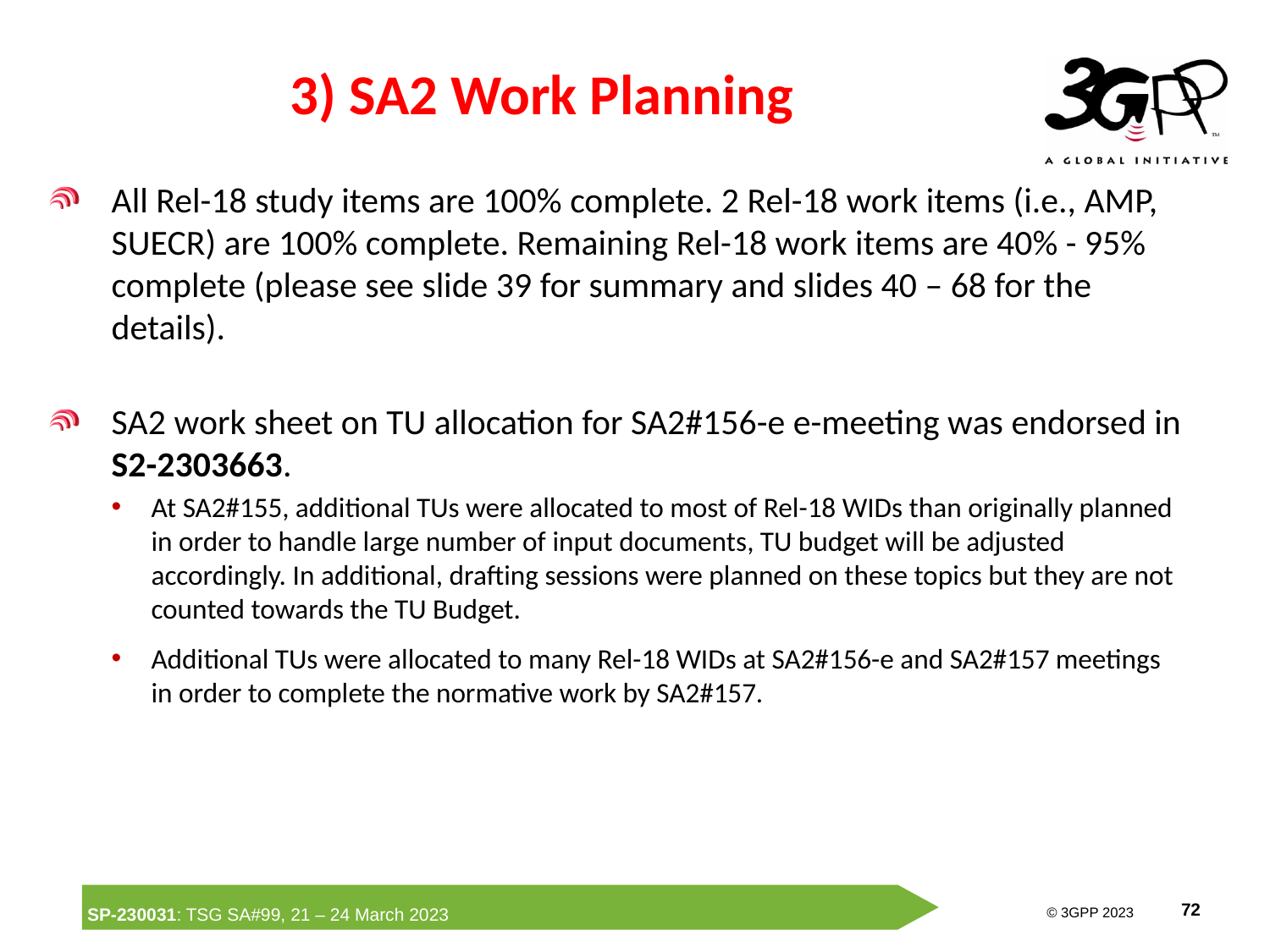

# 3) SA2 Work Planning
All Rel-18 study items are 100% complete. 2 Rel-18 work items (i.e., AMP, SUECR) are 100% complete. Remaining Rel-18 work items are 40% - 95% complete (please see slide 39 for summary and slides 40 – 68 for the details).

SA2 work sheet on TU allocation for SA2#156-e e-meeting was endorsed in S2-2303663.
At SA2#155, additional TUs were allocated to most of Rel-18 WIDs than originally planned in order to handle large number of input documents, TU budget will be adjusted accordingly. In additional, drafting sessions were planned on these topics but they are not counted towards the TU Budget.
Additional TUs were allocated to many Rel-18 WIDs at SA2#156-e and SA2#157 meetings in order to complete the normative work by SA2#157.